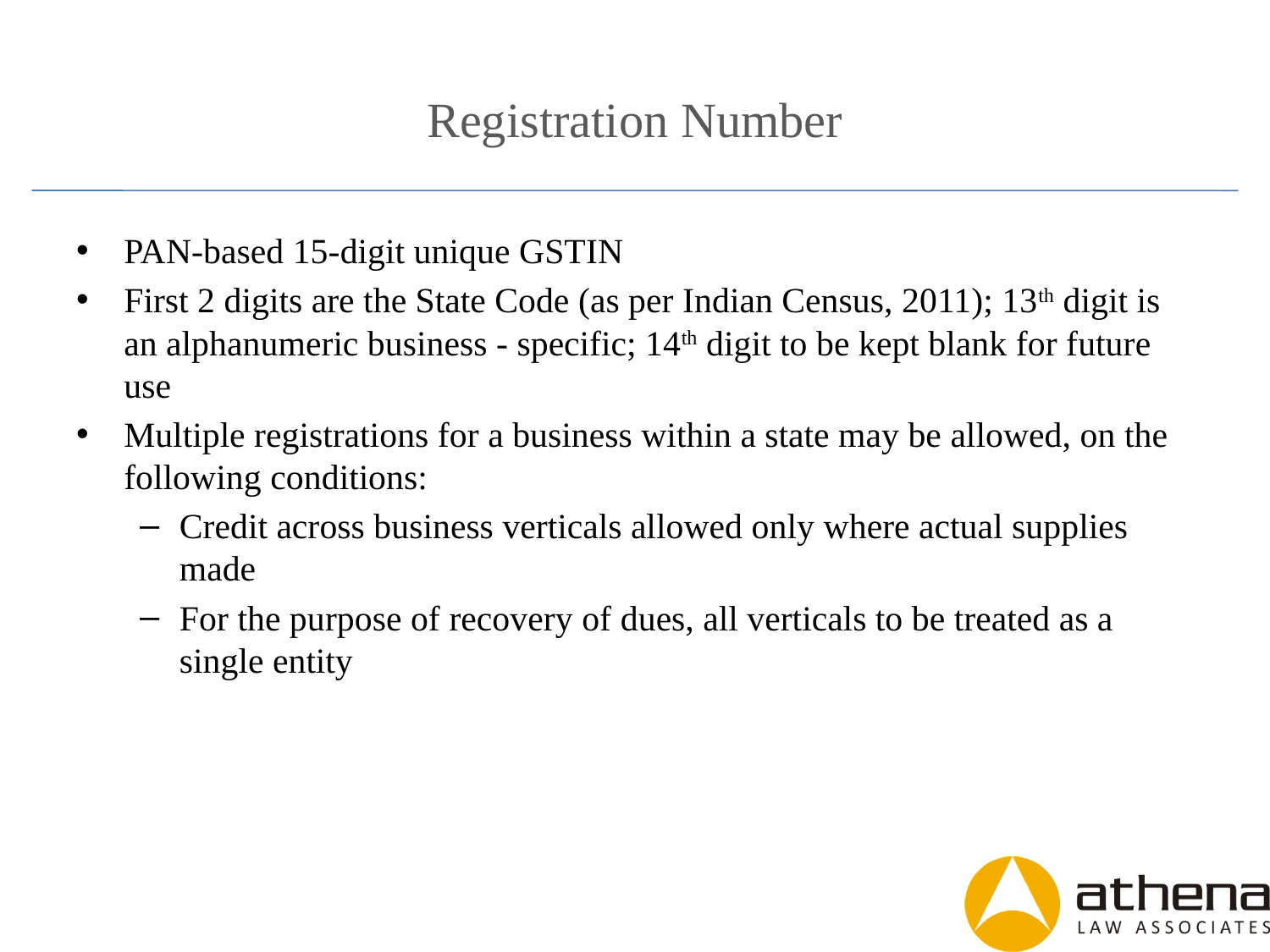

# Registration Number
PAN-based 15-digit unique GSTIN
First 2 digits are the State Code (as per Indian Census, 2011); 13th digit is an alphanumeric business - specific; 14th digit to be kept blank for future use
Multiple registrations for a business within a state may be allowed, on the following conditions:
Credit across business verticals allowed only where actual supplies made
For the purpose of recovery of dues, all verticals to be treated as a single entity